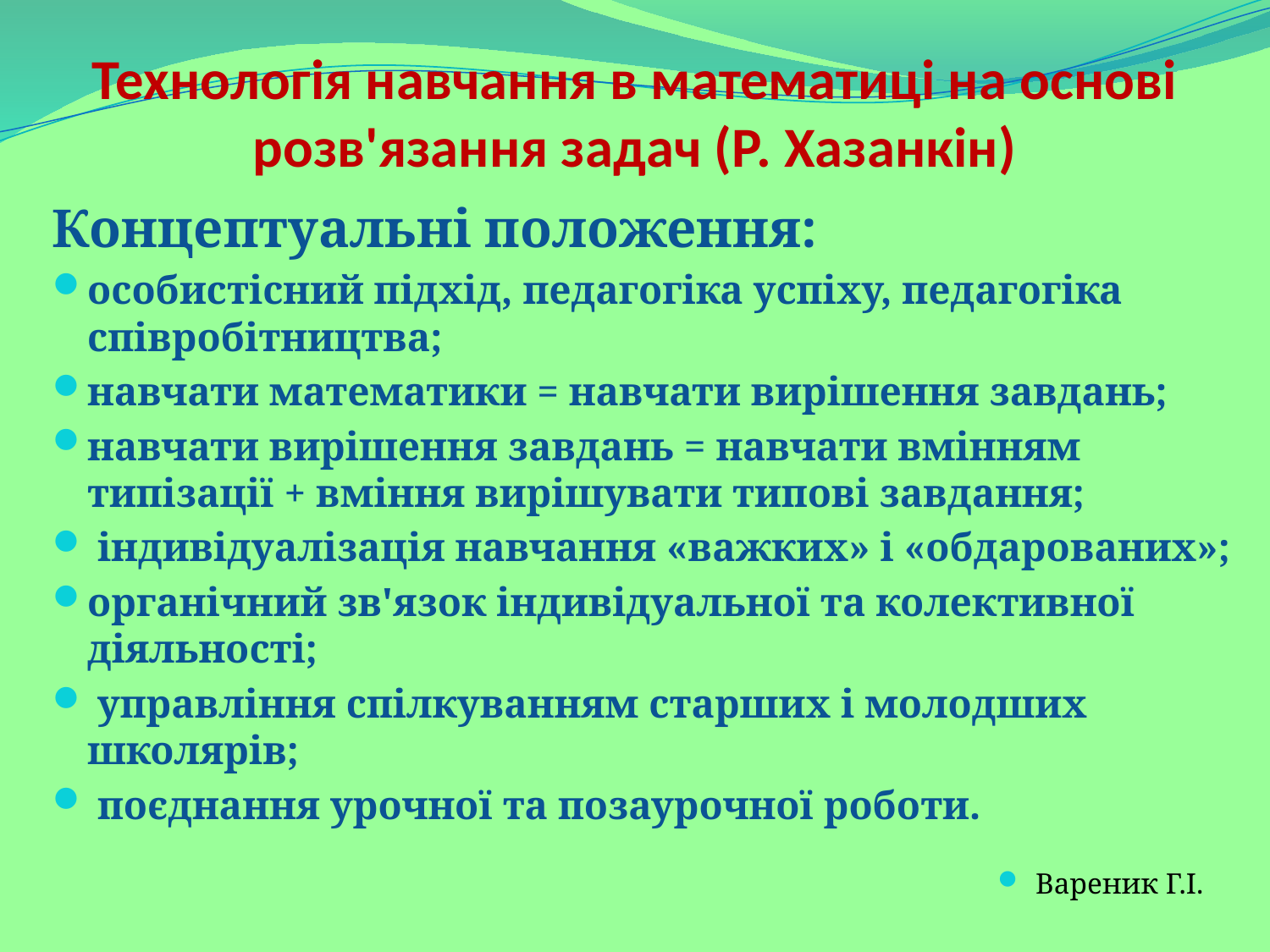

# Технологія навчання в математиці на основі розв'язання задач (Р. Хазанкін)
Концептуальні положення:
особистісний підхід, педагогіка успіху, педагогіка співробітництва;
навчати математики = навчати вирішення завдань;
навчати вирішення завдань = навчати вмінням типізації + вміння вирішувати типові завдання;
 індивідуалізація навчання «важких» і «обдарованих»;
органічний зв'язок індивідуальної та колективної діяльності;
 управління спілкуванням старших і молодших школярів;
 поєднання урочної та позаурочної роботи.

Вареник Г.І.